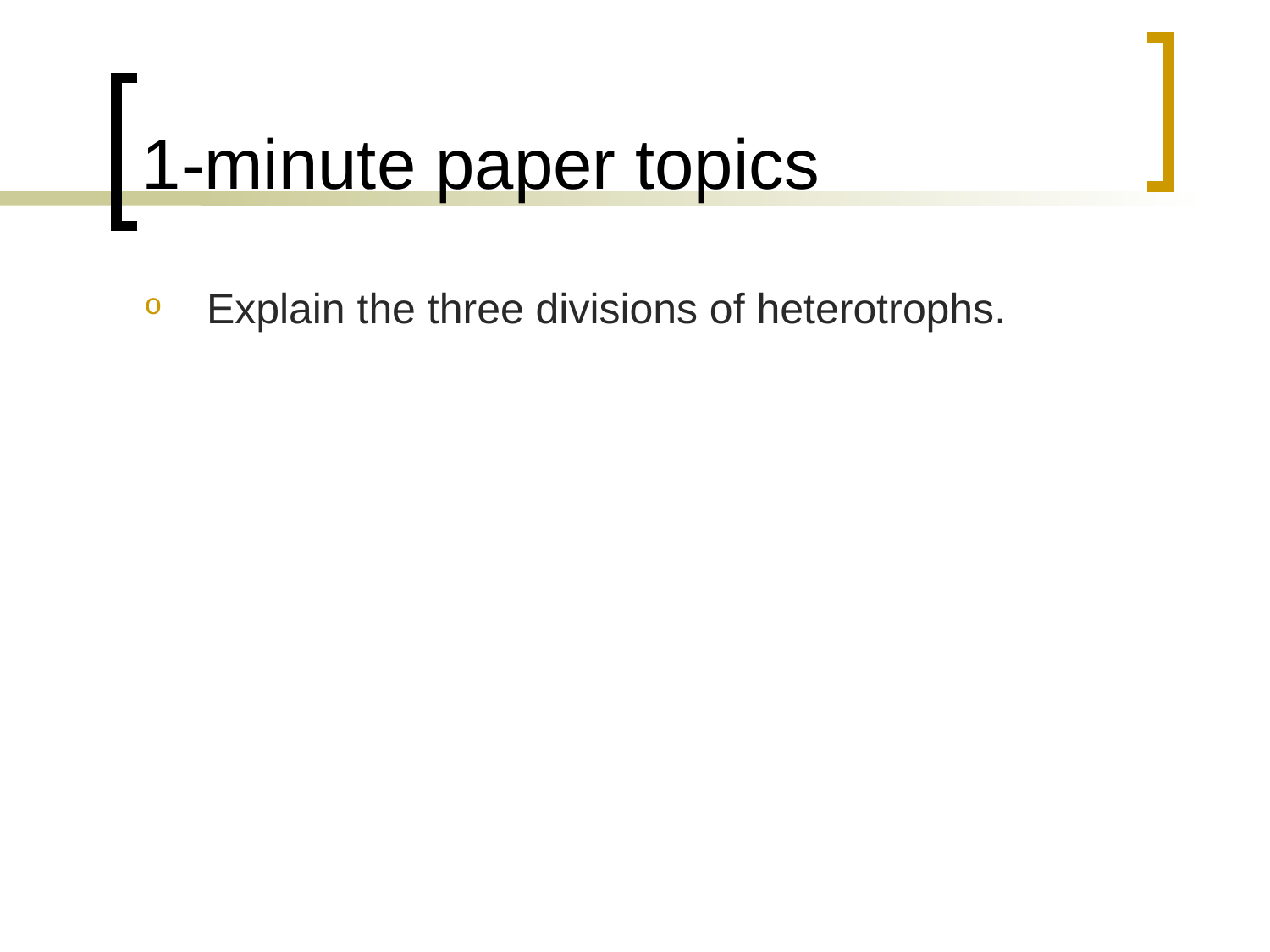

# 1-minute paper topics
Explain the three divisions of heterotrophs.